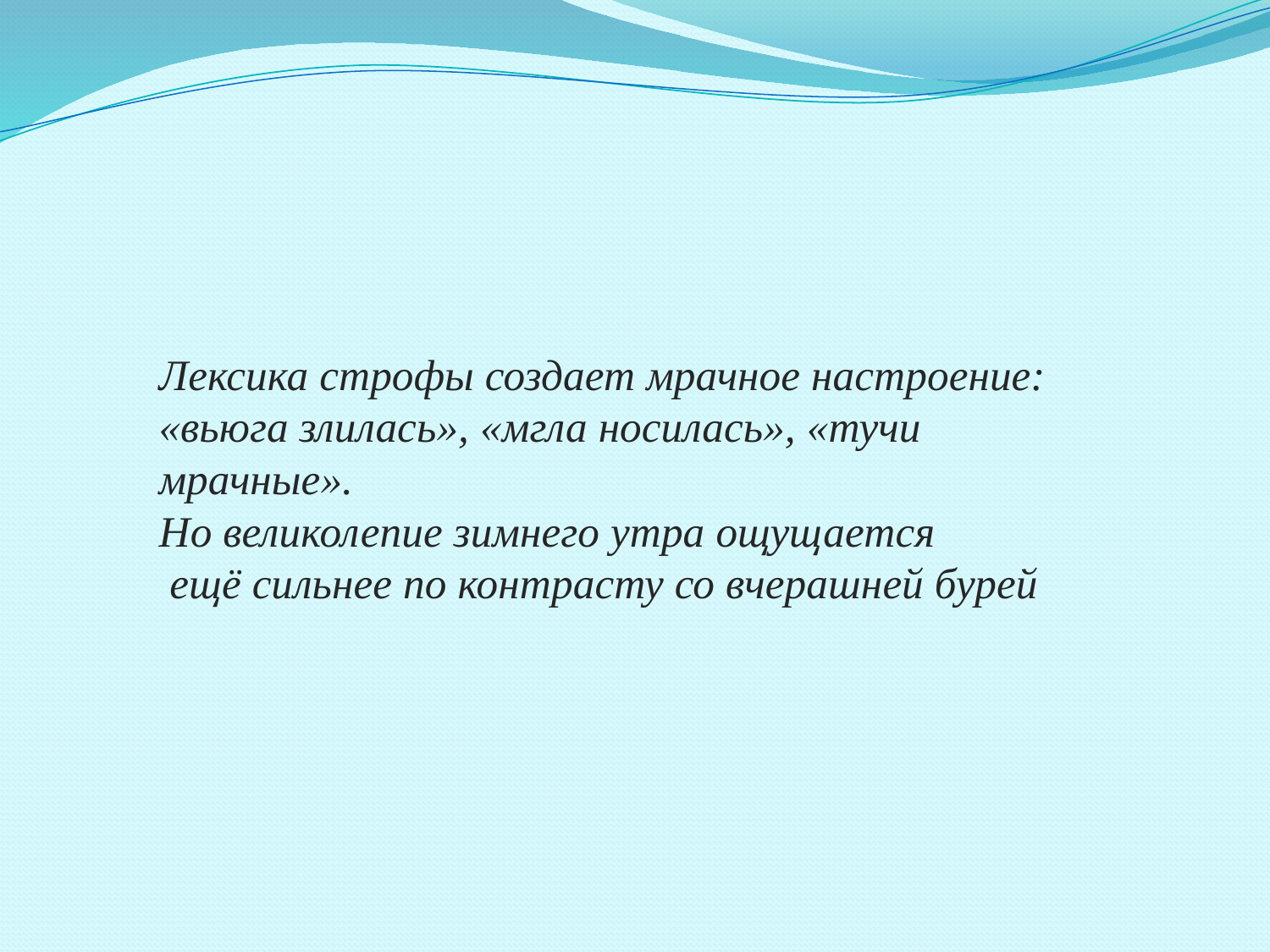

# Лексика строфы создает мрачное настроение: «вьюга злилась», «мгла носилась», «тучи мрачные». Но великолепие зимнего утра ощущается ещё сильнее по контрасту со вчерашней бурей